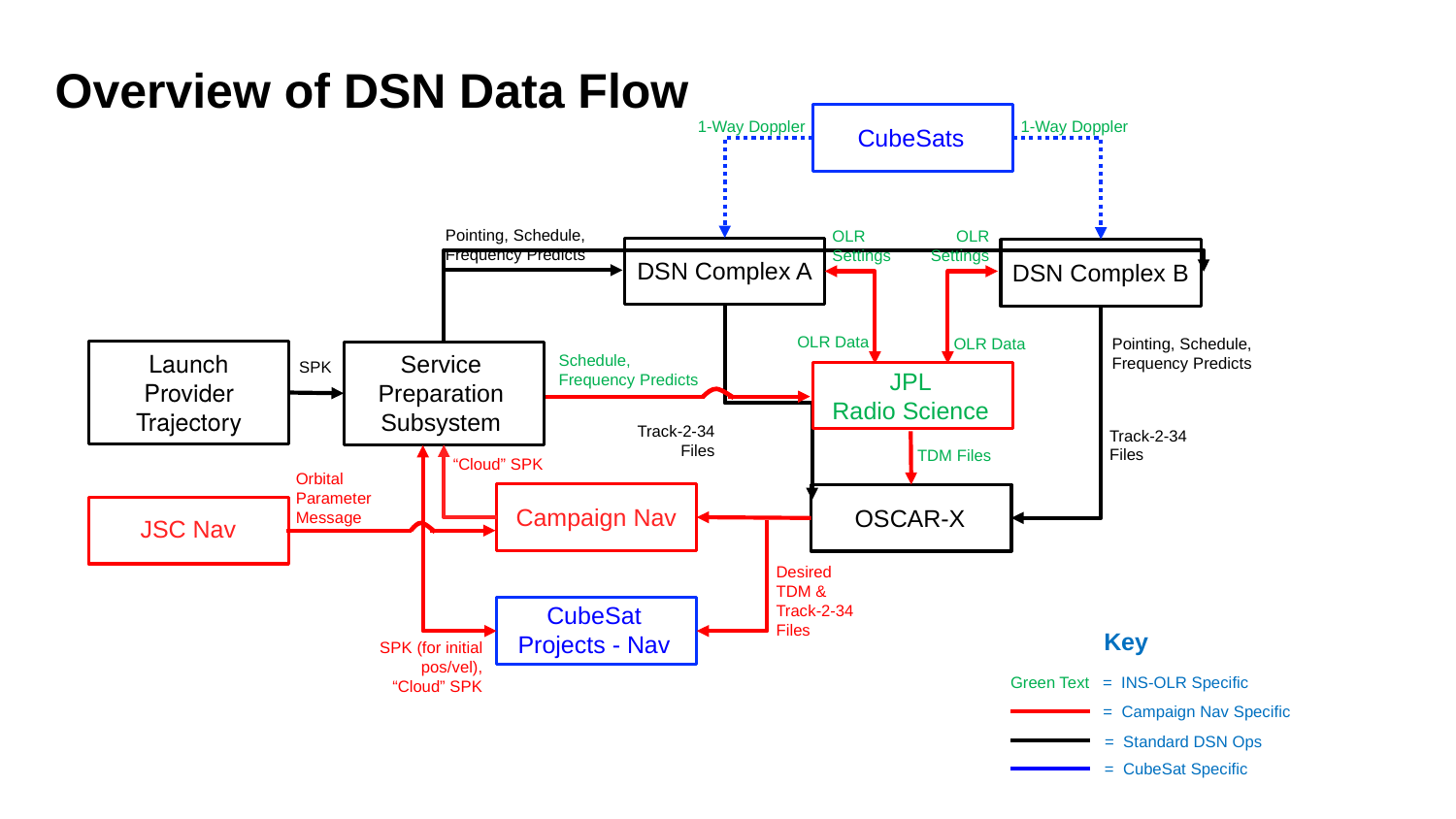

# Overview of DSN Data Flow

1-Way Doppler
1-Way Doppler
CubeSats
Pointing, Schedule, Frequency Predicts
OLR Settings
OLR Settings

DSN Complex A
DSN Complex B
OLR Data
OLR Data
Pointing, Schedule, Frequency Predicts
Launch Provider Trajectory

Service Preparation Subsystem
Schedule, Frequency Predicts
SPK
JPL
Radio Science

Track-2-34
Files
Track-2-34
Files
TDM Files
“Cloud” SPK
Orbital Parameter Message

Campaign Nav
OSCAR-X

JSC Nav

Desired TDM & Track-2-34 Files
CubeSat Projects - Nav

Key
SPK (for initial pos/vel), “Cloud” SPK
=  INS-OLR Specific
Green Text
=  Campaign Nav Specific
=  Standard DSN Ops
=  CubeSat Specific